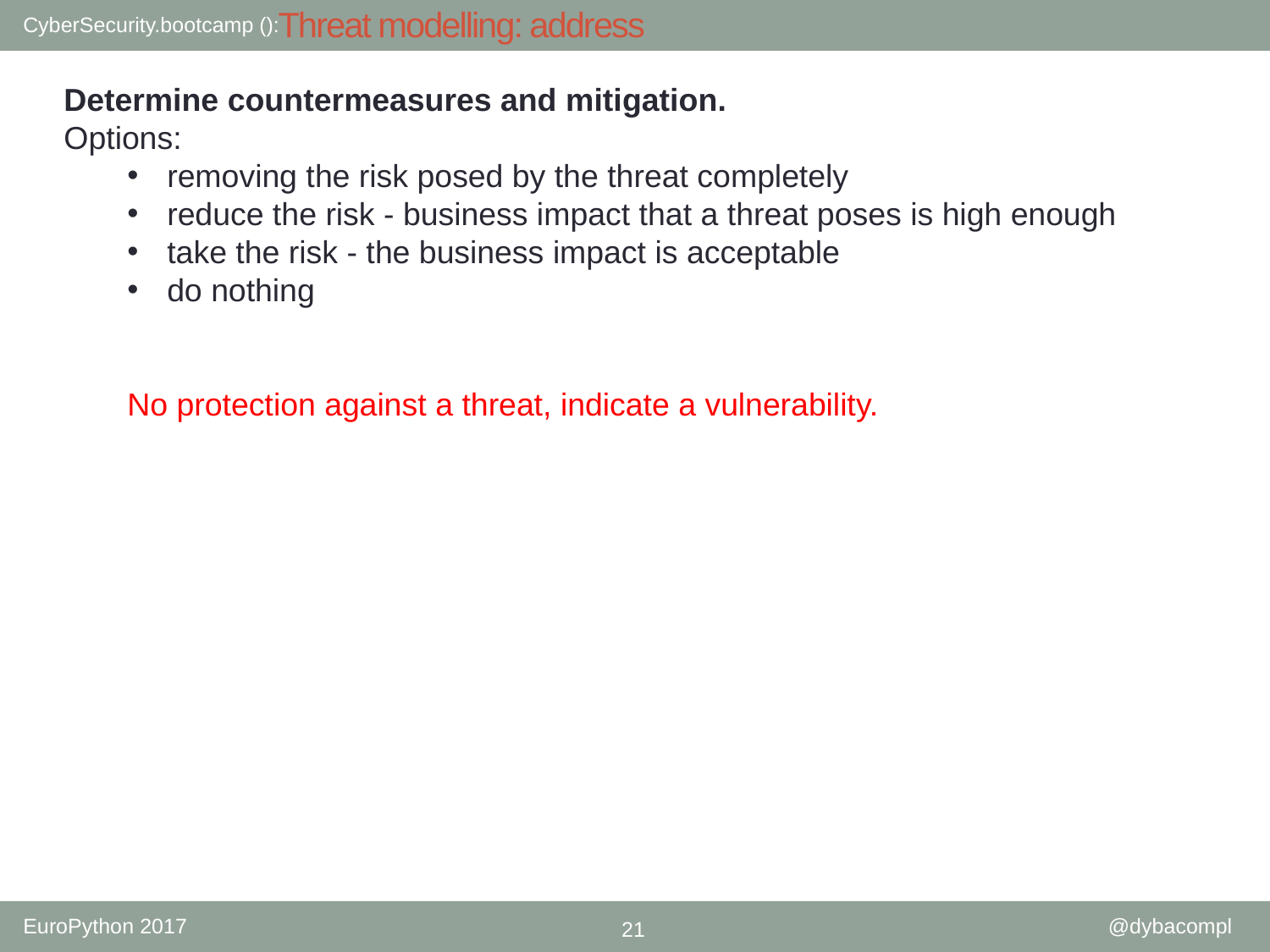

# Threat modelling: address
Determine countermeasures and mitigation.
Options:
removing the risk posed by the threat completely
reduce the risk - business impact that a threat poses is high enough
take the risk - the business impact is acceptable
do nothing

No protection against a threat, indicate a vulnerability.